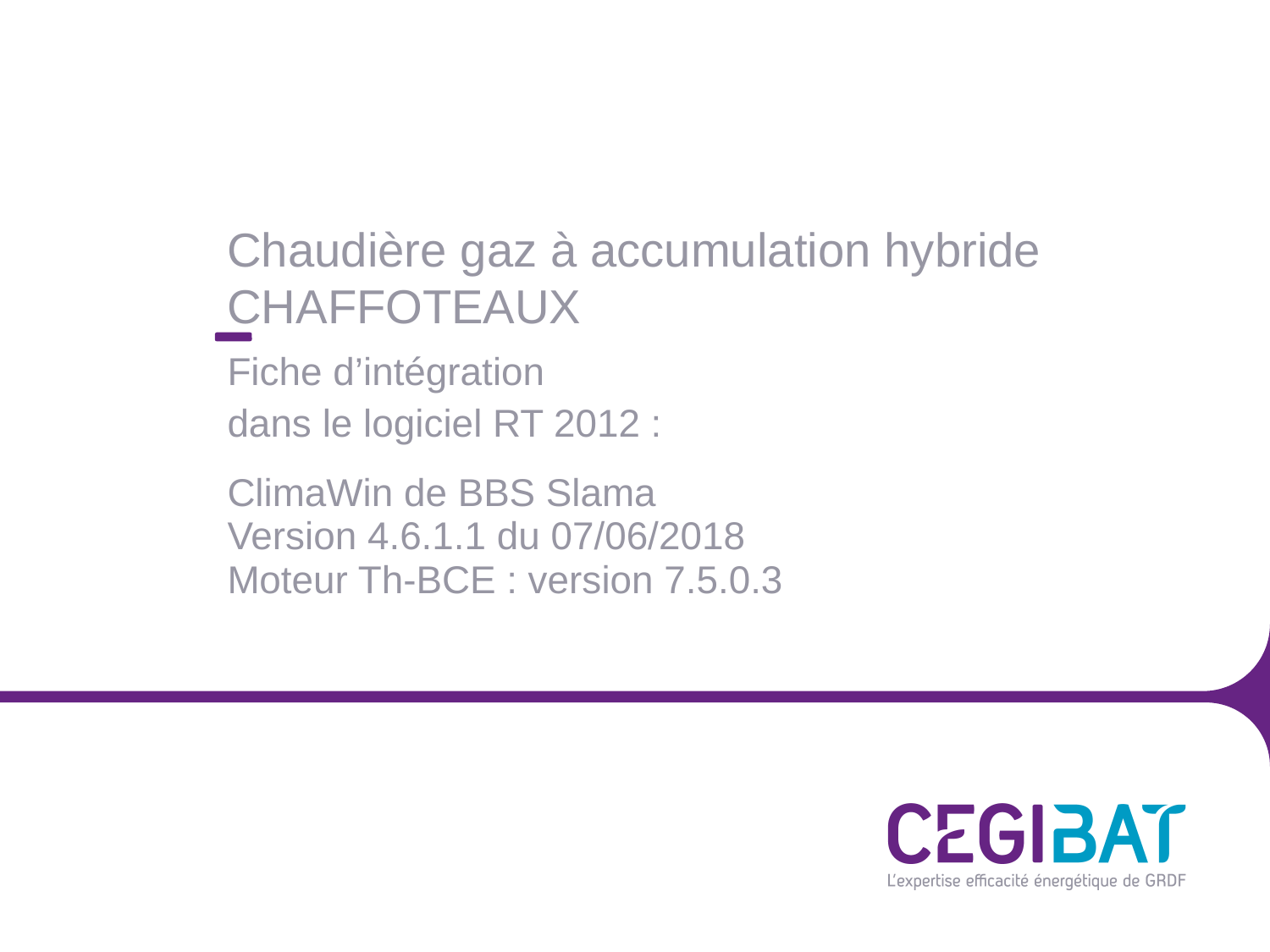

# Chaudière gaz à accumulation hybride CHAFFOTEAUX
Fiche d’intégration
dans le logiciel RT 2012 :
ClimaWin de BBS Slama
Version 4.6.1.1 du 07/06/2018
Moteur Th-BCE : version 7.5.0.3
10/10/2018
Titre de la présentation
1